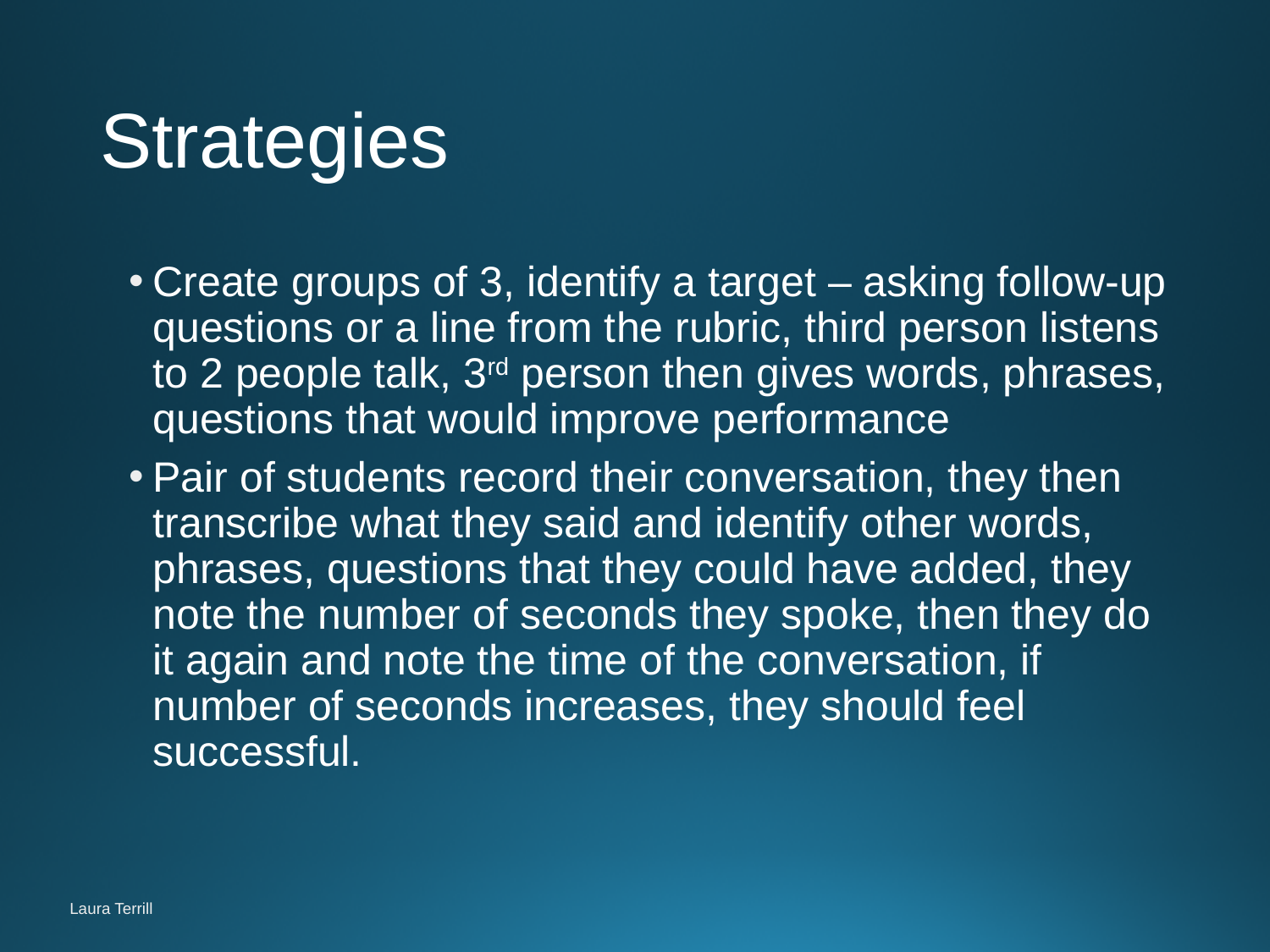

# Strategies
Create groups of 3, identify a target – asking follow-up questions or a line from the rubric, third person listens to 2 people talk, 3rd person then gives words, phrases, questions that would improve performance
Pair of students record their conversation, they then transcribe what they said and identify other words, phrases, questions that they could have added, they note the number of seconds they spoke, then they do it again and note the time of the conversation, if number of seconds increases, they should feel successful.

Laura Terrill